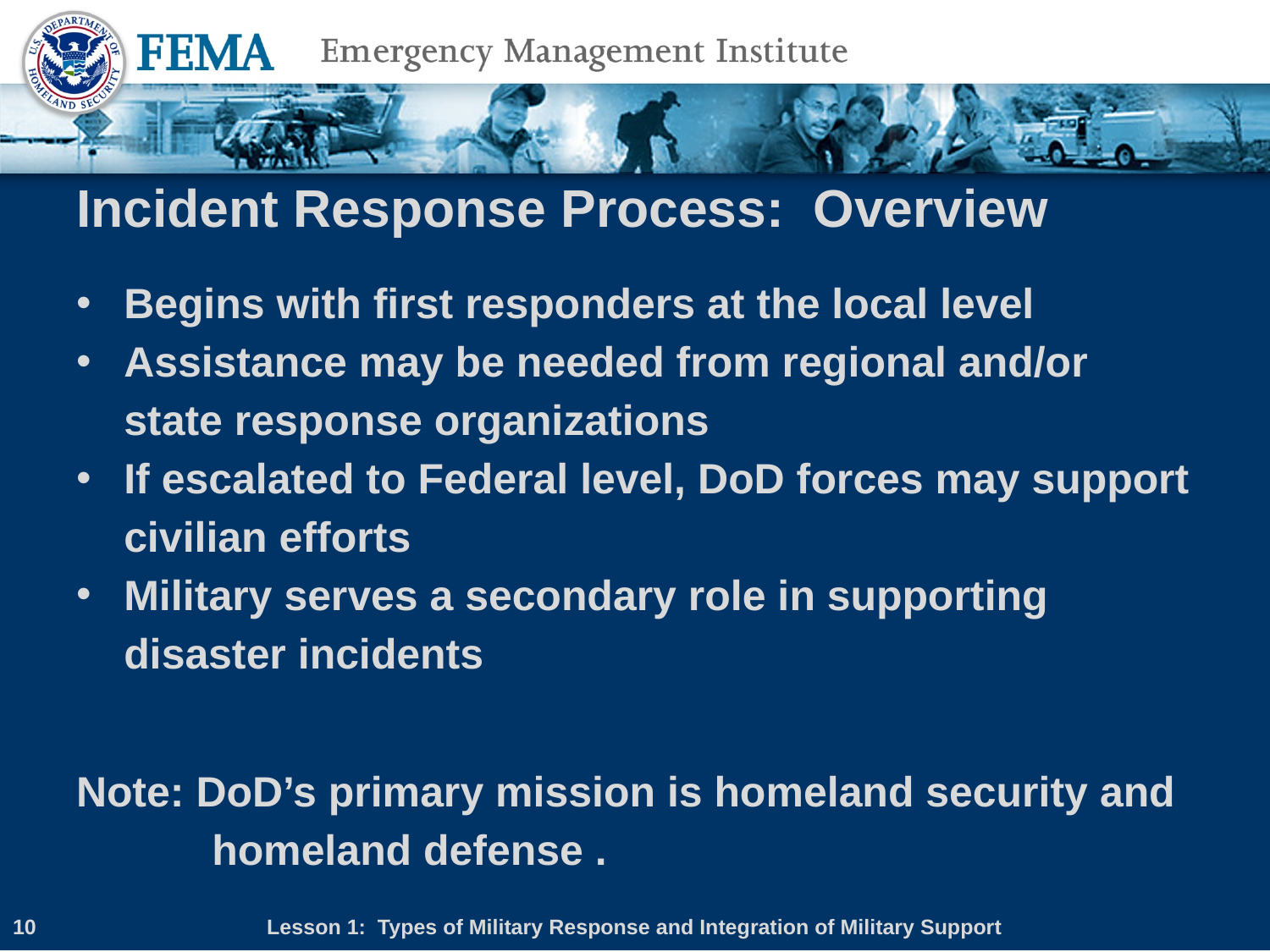

# Incident Response Process:  Overview
Begins with first responders at the local level
Assistance may be needed from regional and/or state response organizations
If escalated to Federal level, DoD forces may support civilian efforts
Military serves a secondary role in supporting disaster incidents

Note: DoD’s primary mission is homeland security and homeland defense .
10
Lesson 1:  Types of Military Response and Integration of Military Support